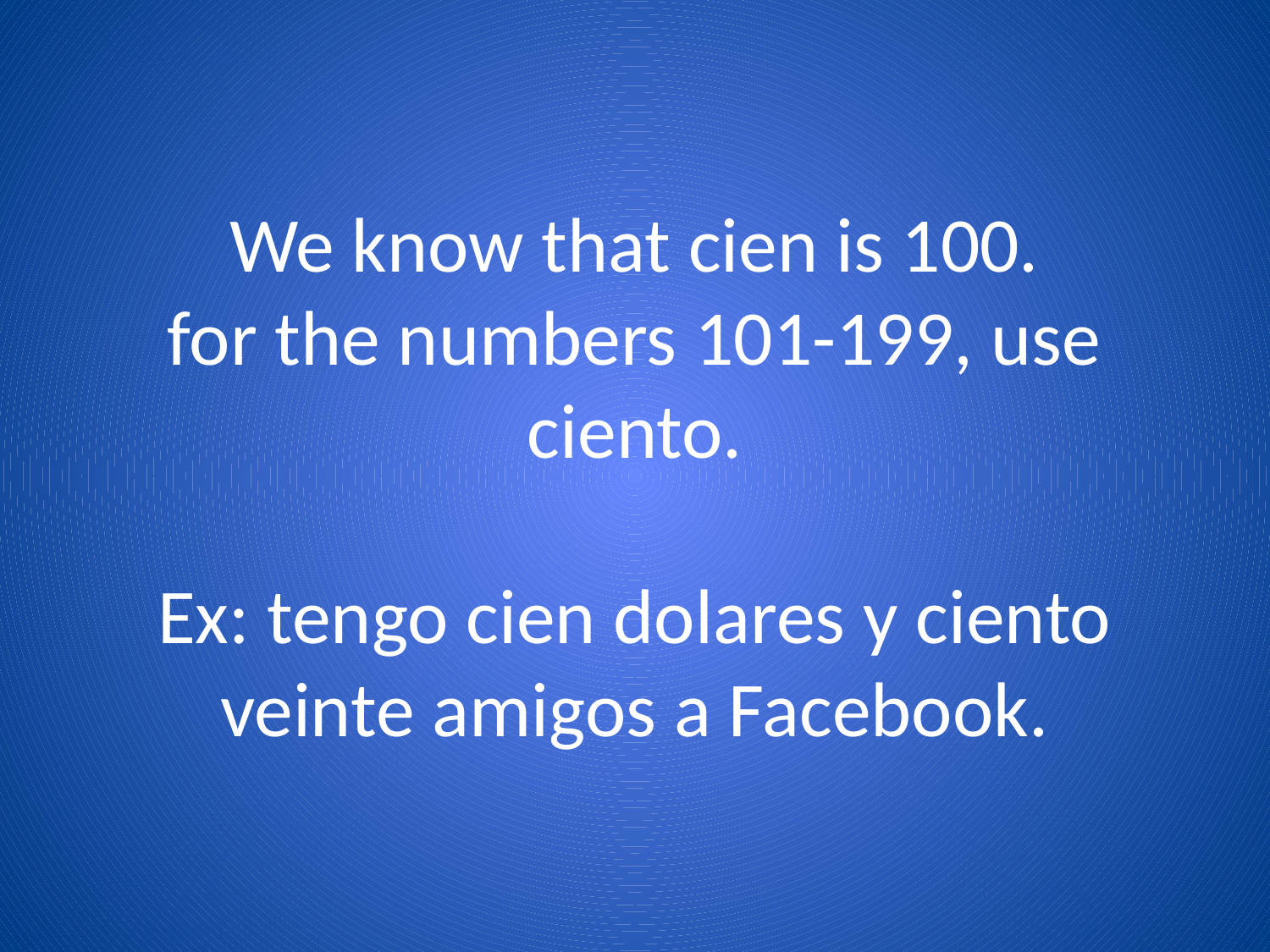

# We know that cien is 100. for the numbers 101-199, use ciento. Ex: tengo cien dolares y ciento veinte amigos a Facebook.